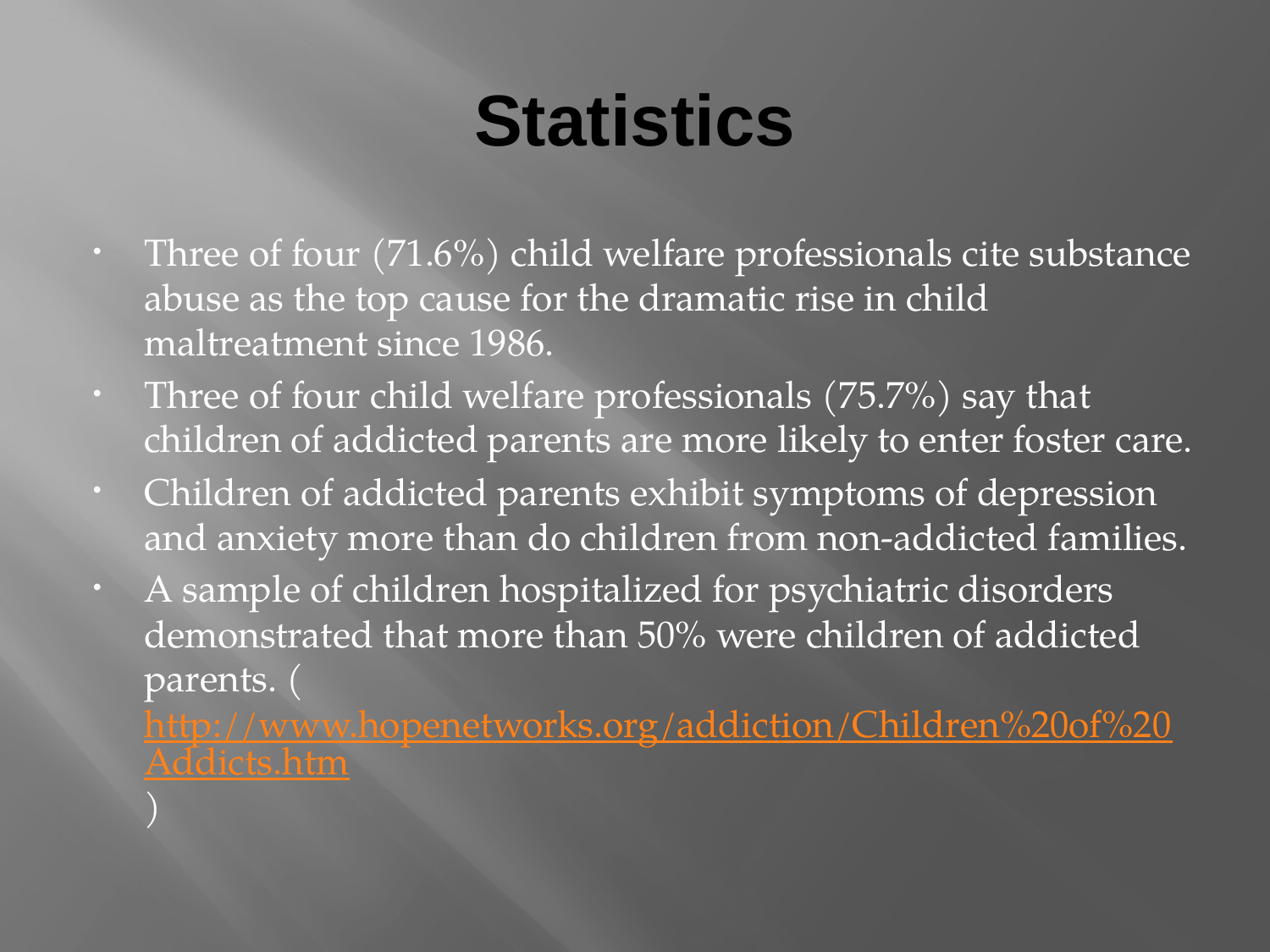

# Statistics
Three of four (71.6%) child welfare professionals cite substance abuse as the top cause for the dramatic rise in child maltreatment since 1986.
Three of four child welfare professionals (75.7%) say that children of addicted parents are more likely to enter foster care.
Children of addicted parents exhibit symptoms of depression and anxiety more than do children from non-addicted families.
A sample of children hospitalized for psychiatric disorders demonstrated that more than 50% were children of addicted parents. (http://www.hopenetworks.org/addiction/Children%20of%20Addicts.htm)